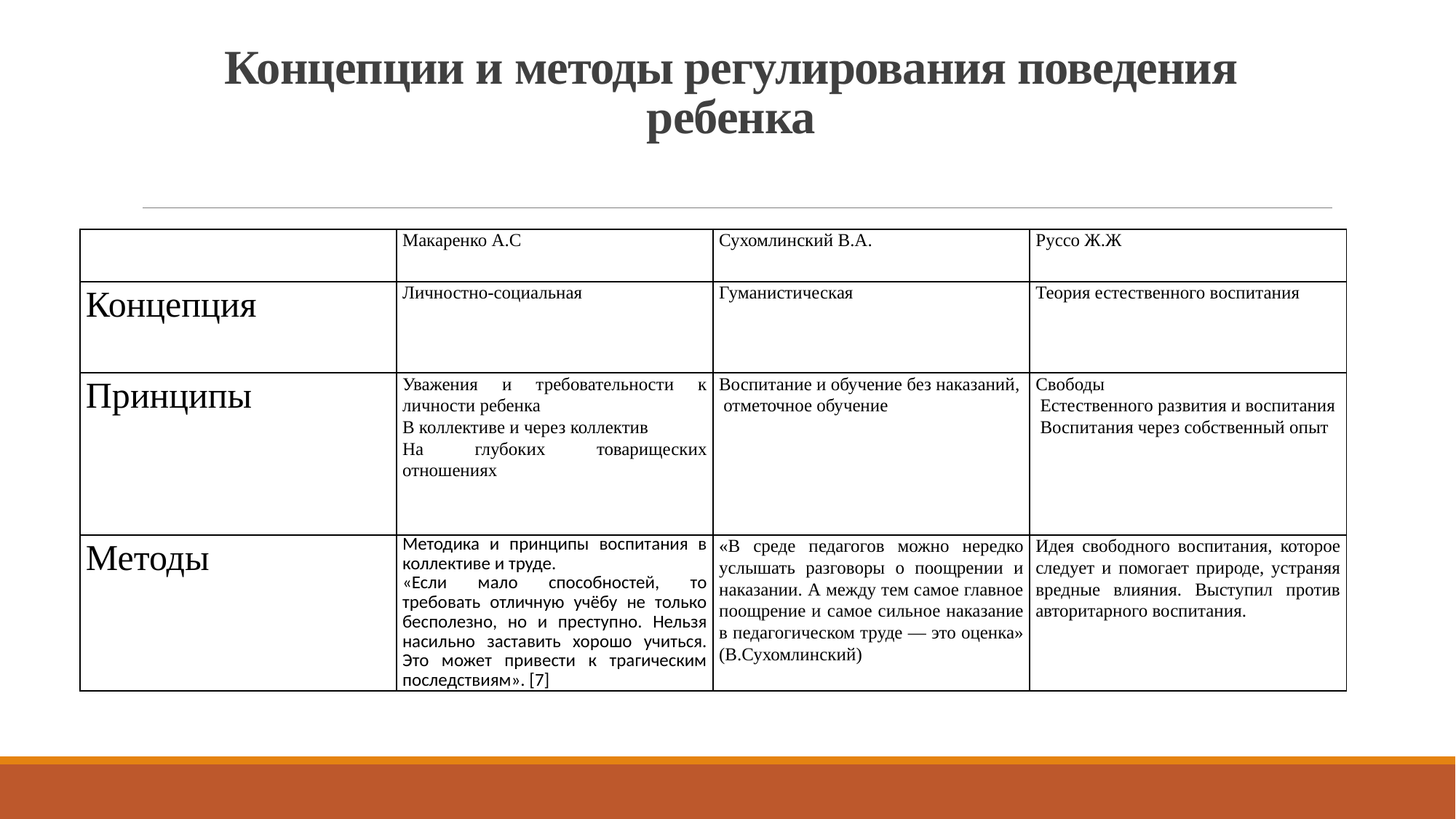

# Концепции и методы регулирования поведения ребенка
|  | Макаренко А.С | Сухомлинский В.А. | Руссо Ж.Ж |
| --- | --- | --- | --- |
| Концепция | Личностно-социальная | Гуманистическая | Теория естественного воспитания |
| Принципы | Уважения и требовательности к личности ребенка В коллективе и через коллектив На глубоких товарищеских отношениях | Воспитание и обучение без наказаний, отметочное обучение | Свободы Естественного развития и воспитания Воспитания через собственный опыт |
| Методы | Методика и принципы воспитания в коллективе и труде. «Если мало способностей, то требовать отличную учёбу не только бесполезно, но и преступно. Нельзя насильно заставить хорошо учиться. Это может привести к трагическим последствиям». [7] | «В среде педагогов можно нередко услышать разговоры о поощрении и наказании. А между тем самое главное поощрение и самое сильное наказание в педагогическом труде — это оценка» (В.Сухомлинский) | Идея свободного воспитания, которое следует и помогает природе, устраняя вредные влияния. Выступил против авторитарного воспитания. |